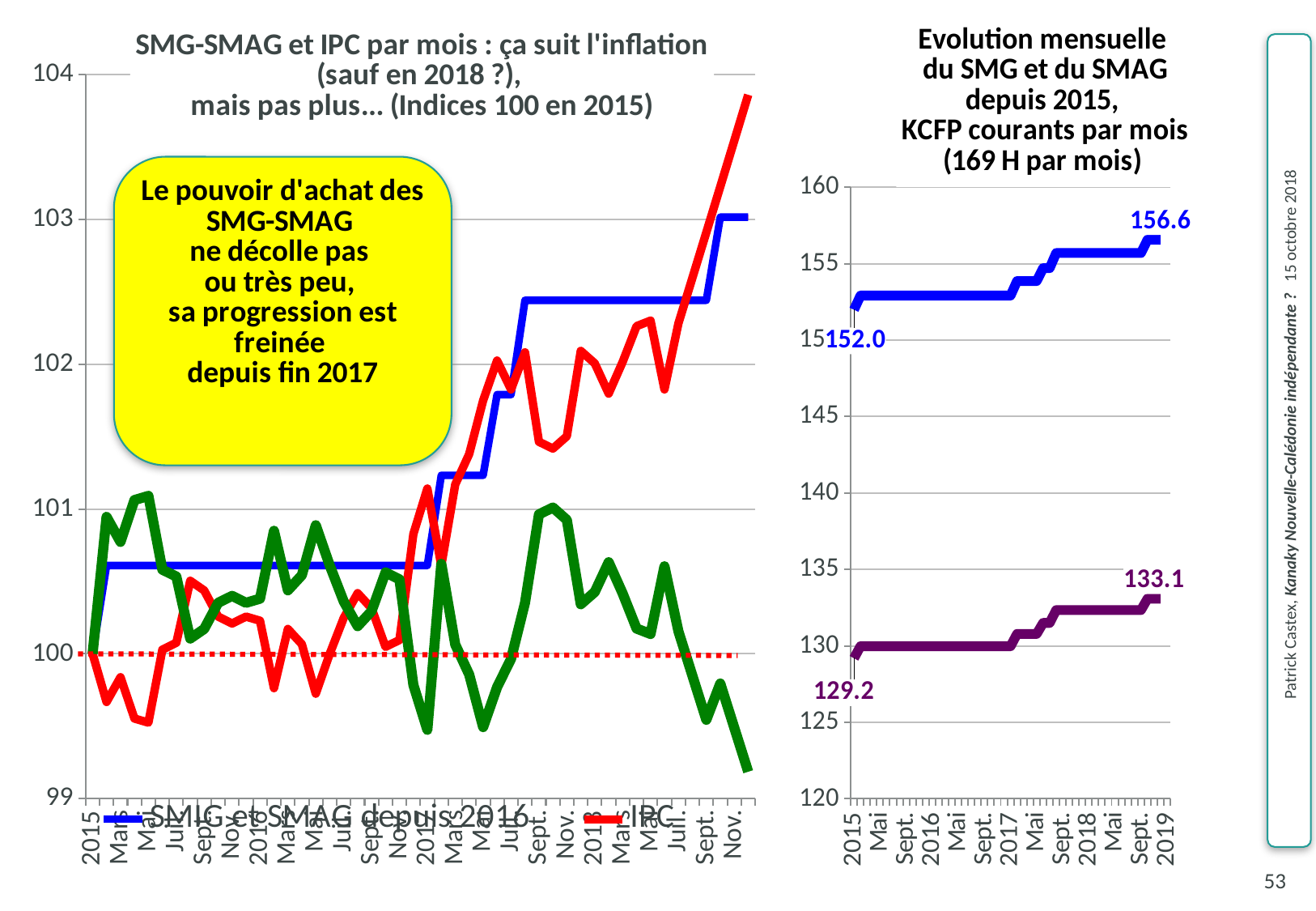

### Chart: SMG-SMAG et IPC par mois : ça suit l'inflation (sauf en 2018 ?),
mais pas plus... (Indices 100 en 2015)

| Category | SMG et SMAG  depuis 2015 | SMIG et SMAG depuis 2016 | IPC | … et pouvoir d'achat |
|---|---|---|---|---|
| 2015 | 100.0 | 100.0 | 100.0 | 100.0 |
| Fév. | 100.6099286113761 | 100.6099590522413 | 99.6671105193076 | 100.9459671170921 |
| Mars | 100.6099286113761 | 100.6099590522413 | 99.8383108236635 | 100.7728674306953 |
| Avril | 100.6099286113761 | 100.6099590522413 | 99.5529769830702 | 101.0616976612218 |
| Mai | 100.6099286113761 | 100.6099590522413 | 99.52444359901087 | 101.0906717717898 |
| Juin | 100.6099286113761 | 100.6099590522413 | 100.0285333840593 | 100.5812293829047 |
| Juil. | 100.6099286113761 | 100.6099590522413 | 100.0760890241583 | 100.5334337027189 |
| Août | 100.6099286113761 | 100.6099590522413 | 100.5040897850485 | 100.1053079795598 |
| Sept. | 100.6099286113761 | 100.6099590522413 | 100.43751188891 | 100.1716656647736 |
| Oct. | 100.6099286113761 | 100.6099590522413 | 100.2568004565341 | 100.352223642919 |
| Nov. | 100.6099286113761 | 100.6099590522413 | 100.2092448164352 | 100.3998471355361 |
| Déc. | 100.6099286113761 | 100.6099590522413 | 100.2568004565341 | 100.352223642919 |
| 2016 | 100.6099286113761 | 100.6099590522413 | 100.2282670724748 | 100.3807923154307 |
| Fév. | 100.6099286113761 | 100.6099590522413 | 99.76222179950543 | 100.8497272781017 |
| Mars | 100.6099286113761 | 100.6099590522413 | 100.1712003043561 | 100.4379784865181 |
| Avril | 100.6099286113761 | 100.6099590522413 | 100.0665778961385 | 100.5429892044491 |
| Mai | 100.6099286113761 | 100.6099590522413 | 99.72417728742619 | 100.8882011845502 |
| Juin | 100.6099286113761 | 100.6099590522413 | 100.0 | 100.6099286113761 |
| Juil. | 100.6099286113761 | 100.6099590522413 | 100.2472893285144 | 100.361744726756 |
| Août | 100.6099286113761 | 100.6099590522413 | 100.4184896328705 | 100.1906411649942 |
| Sept. | 100.6099286113761 | 100.6099590522413 | 100.3138672246529 | 100.2951350545187 |
| Oct. | 100.6099286113761 | 100.6099590522413 | 100.047555640099 | 100.5621056583334 |
| Nov. | 100.6099286113761 | 100.6099590522413 | 100.0951112801978 | 100.5143281470932 |
| Déc. | 100.6099286113761 | 100.6099590522413 | 100.8274681377211 | 99.78424577115445 |
| 2017 | 100.6099286113761 | 100.6099590522413 | 101.141335362374 | 99.4745899398165 |
| Fév. | 101.2343323354278 | 101.233077119569 | 100.6087121932661 | 100.6218349569567 |
| Mars | 101.2343323354278 | 101.233077119569 | 101.1698687464333 | 100.0637181700374 |
| Avril | 101.2343323354278 | 101.233077119569 | 101.3791135628686 | 99.85718830797335 |
| Mai | 101.2343323354278 | 101.233077119569 | 101.7500475556401 | 99.4931548116179 |
| Juin | 101.790308254104 | 101.7904001114646 | 102.0258702682138 | 99.76911540818956 |
| Juil. | 101.790308254104 | 101.7904001114646 | 101.8261365797984 | 99.9648142148001 |
| Août | 102.4416883245057 | 102.4421583880981 | 102.0829370363325 | 100.3514311976011 |
| Sept. | 102.4416883245057 | 102.4421583880981 | 101.4647137150466 | 100.9628713014485 |
| Oct. | 102.4416883245057 | 102.4421583880981 | 101.4171580749477 | 101.0102139213967 |
| Nov. | 102.4416883245057 | 102.4421583880981 | 101.5027582271257 | 100.9250291457883 |
| Déc. | 102.4416883245057 | 102.4421583880981 | 102.0924481643523 | 100.3420822660567 |
| 2018 | 102.4416883245057 | 102.4421583880981 | 102.0068480121742 | 100.4262854120143 |
| Fév. | 102.4416883245057 | 102.4421583880981 | 101.797603195739 | 100.6327114868591 |
| Mars | 102.4416883245057 | 102.4421583880981 | 102.016359140194 | 100.4169225287948 |
| Avril | 102.4416883245057 | 102.4421583880981 | 102.2636484687084 | 100.174098869406 |
| Mai | 102.4416883245057 | 102.4421583880981 | 102.3016929807875 | 100.1368455786401 |
| Juin | 102.4416883245057 | 102.4421583880981 | 101.8261365797984 | 100.6045125204421 |
| Juil. | 102.4416883245057 | 102.4421583880981 | 102.282670724748 | 100.1554687598896 |
| Août | 102.4416883245057 | 102.4421583880981 | 102.5965379494008 | 99.8490693467927 |
| Sept. | 102.4416883245057 | 102.4421583880981 | 102.911368315063 | 99.5436072824148 |
| Oct. | 103.0154291541928 | 103.0165106936349 | 103.2271647772535 | 99.79488381423872 |
| Nov. | 103.0154291541928 | 103.0165106936349 | 103.543930300561 | 99.4895875162994 |
| Déc. | 103.0154291541928 | 103.0165106936349 | 103.8616678586714 | 99.18522519238758 |

[unsupported chart]